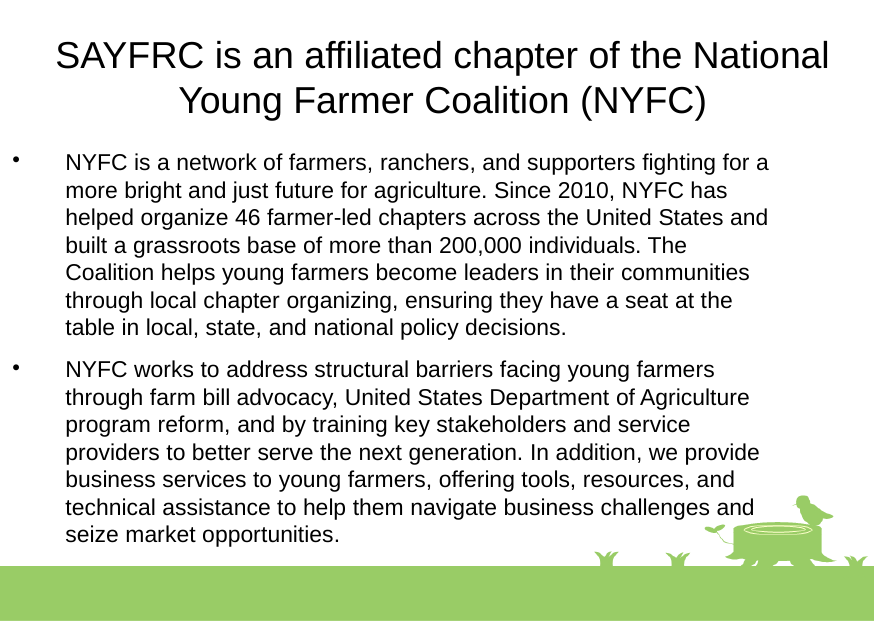

SAYFRC is an affiliated chapter of the National Young Farmer Coalition (NYFC)

NYFC is a network of farmers, ranchers, and supporters fighting for a more bright and just future for agriculture. Since 2010, NYFC has helped organize 46 farmer-led chapters across the United States and built a grassroots base of more than 200,000 individuals. The Coalition helps young farmers become leaders in their communities through local chapter organizing, ensuring they have a seat at the table in local, state, and national policy decisions.
NYFC works to address structural barriers facing young farmers through farm bill advocacy, United States Department of Agriculture program reform, and by training key stakeholders and service providers to better serve the next generation. In addition, we provide business services to young farmers, offering tools, resources, and technical assistance to help them navigate business challenges and seize market opportunities.